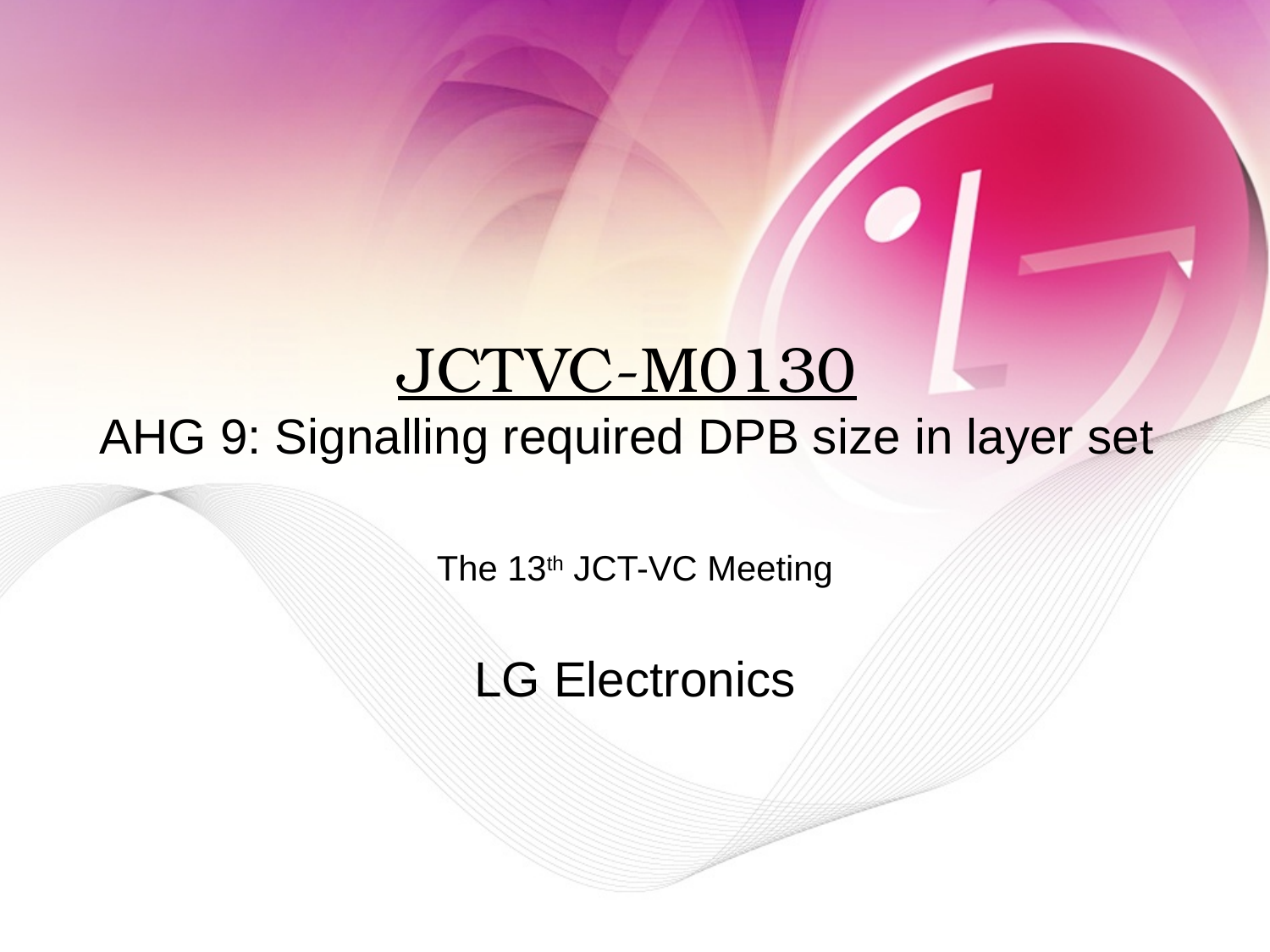

# JCTVC-M0130 AHG 9: Signalling required DPB size in layer set
The 13th JCT-VC Meeting

LG Electronics